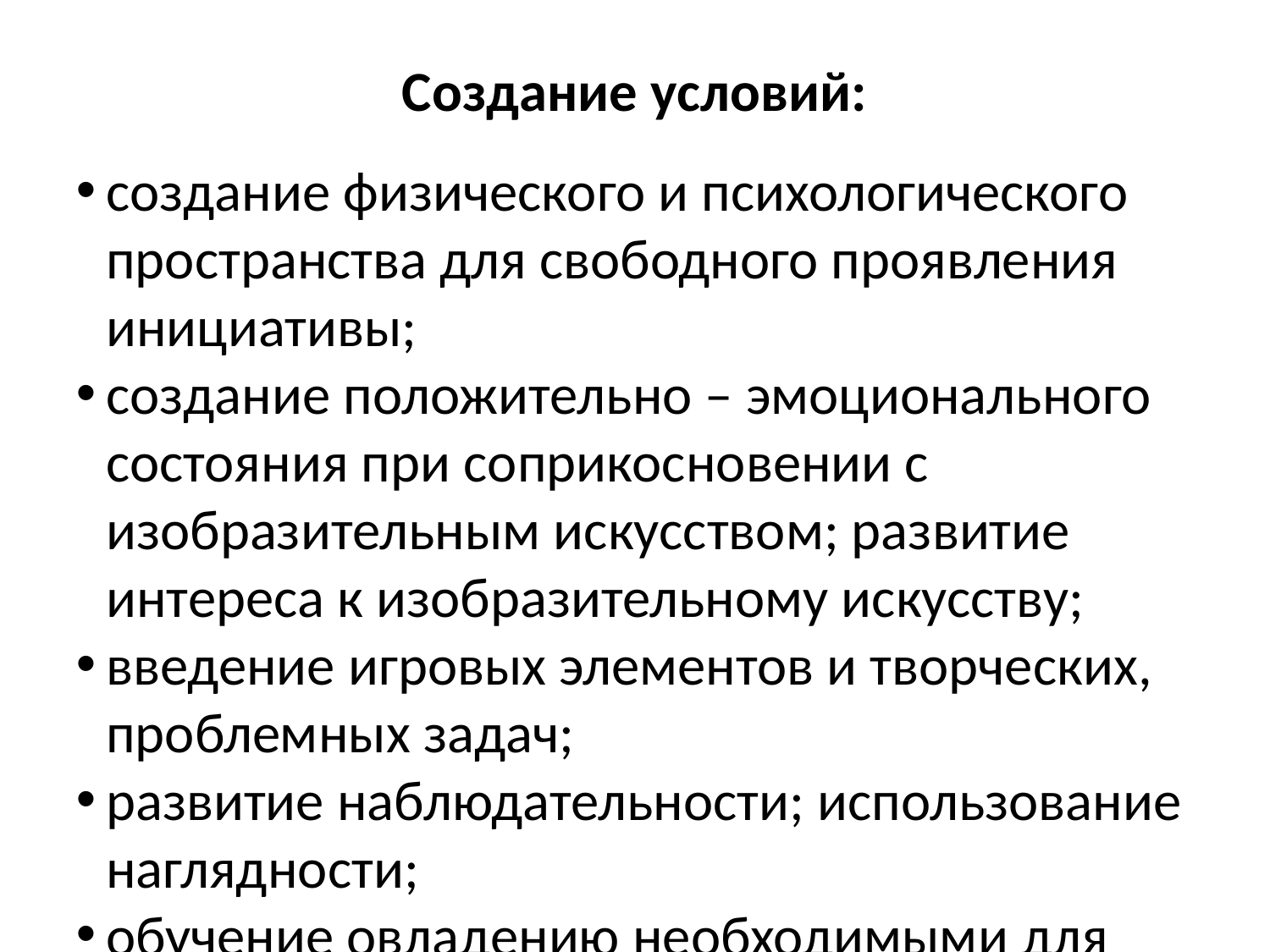

Создание условий:
создание физического и психологического пространства для свободного проявления инициативы;
создание положительно – эмоционального состояния при соприкосновении с изобразительным искусством; развитие интереса к изобразительному искусству;
введение игровых элементов и творческих, проблемных задач;
развитие наблюдательности; использование наглядности;
обучение овладению необходимыми для изображения навыками и умениями; обучение языку изобразительного искусства, освоение средств художественной изобразительности;
последовательное усложнение изодеятельности, обеспечение перспектив развития детского творчества;
применение разнообразных материалов и техник работы с ними; смена видов деятельности.
учёт индивидуальных особенности детей.